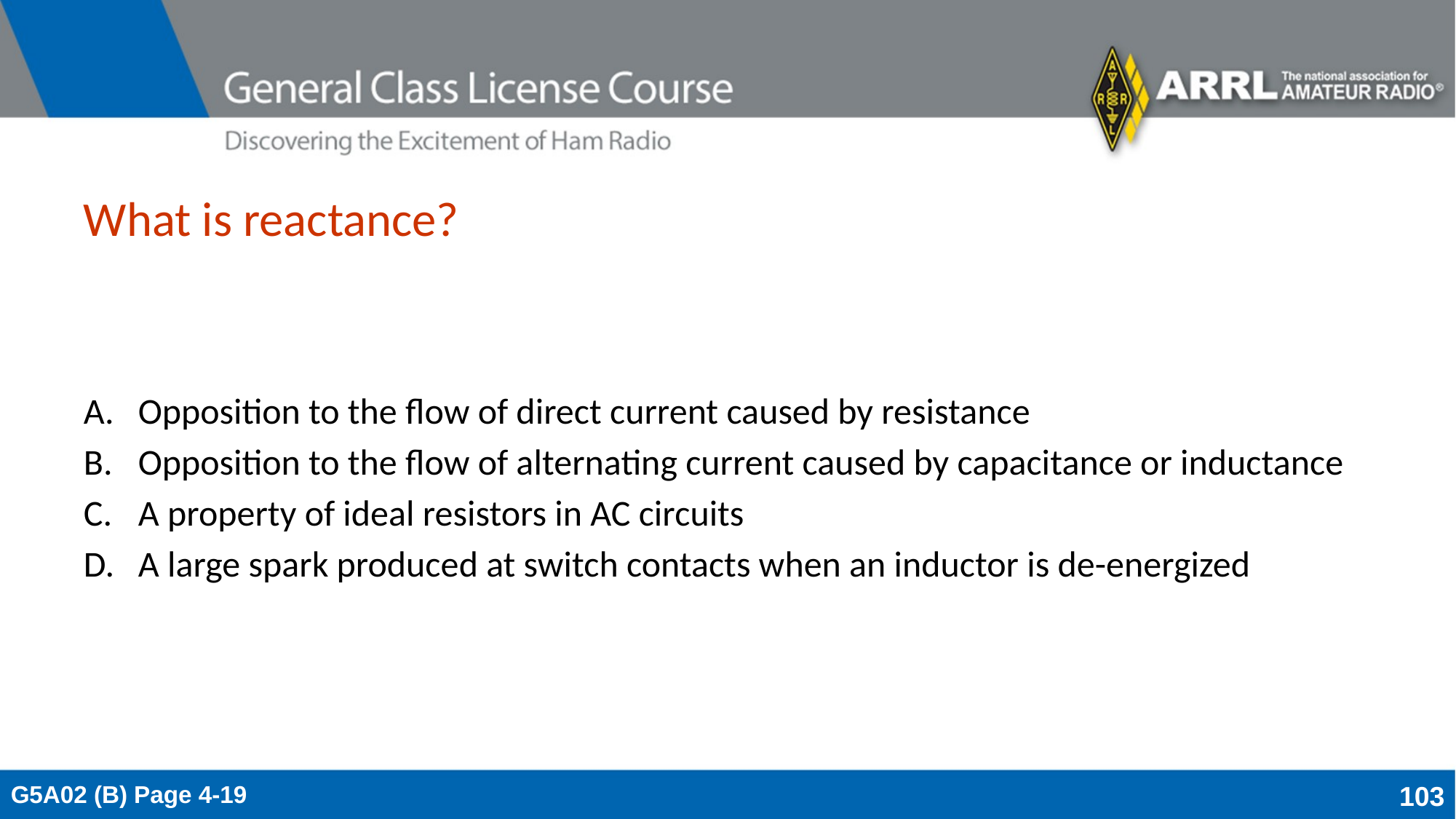

# What is reactance?
Opposition to the flow of direct current caused by resistance
Opposition to the flow of alternating current caused by capacitance or inductance
A property of ideal resistors in AC circuits
A large spark produced at switch contacts when an inductor is de-energized
G5A02 (B) Page 4-19
103